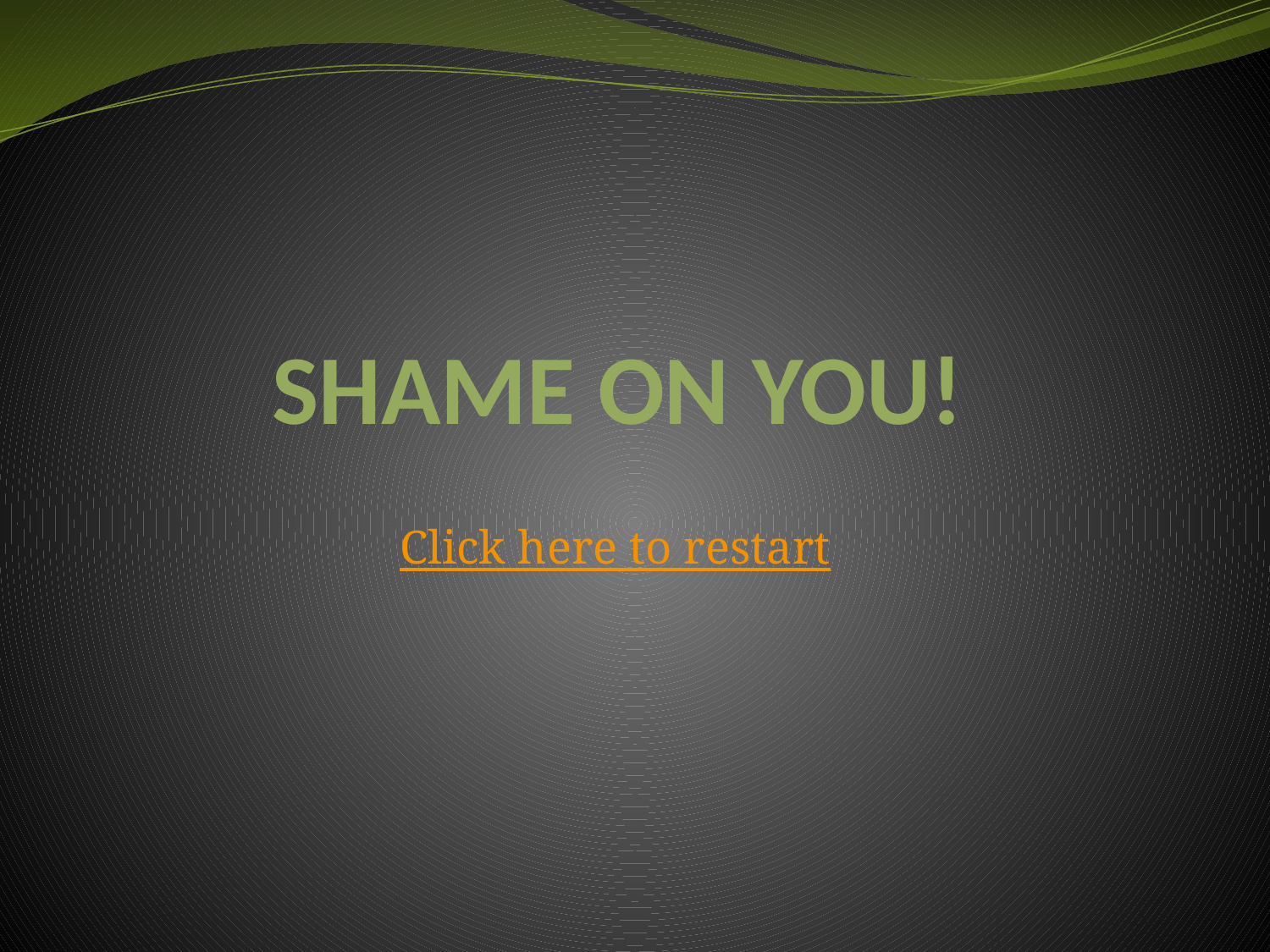

# SHAME ON YOU!

Click here to restart